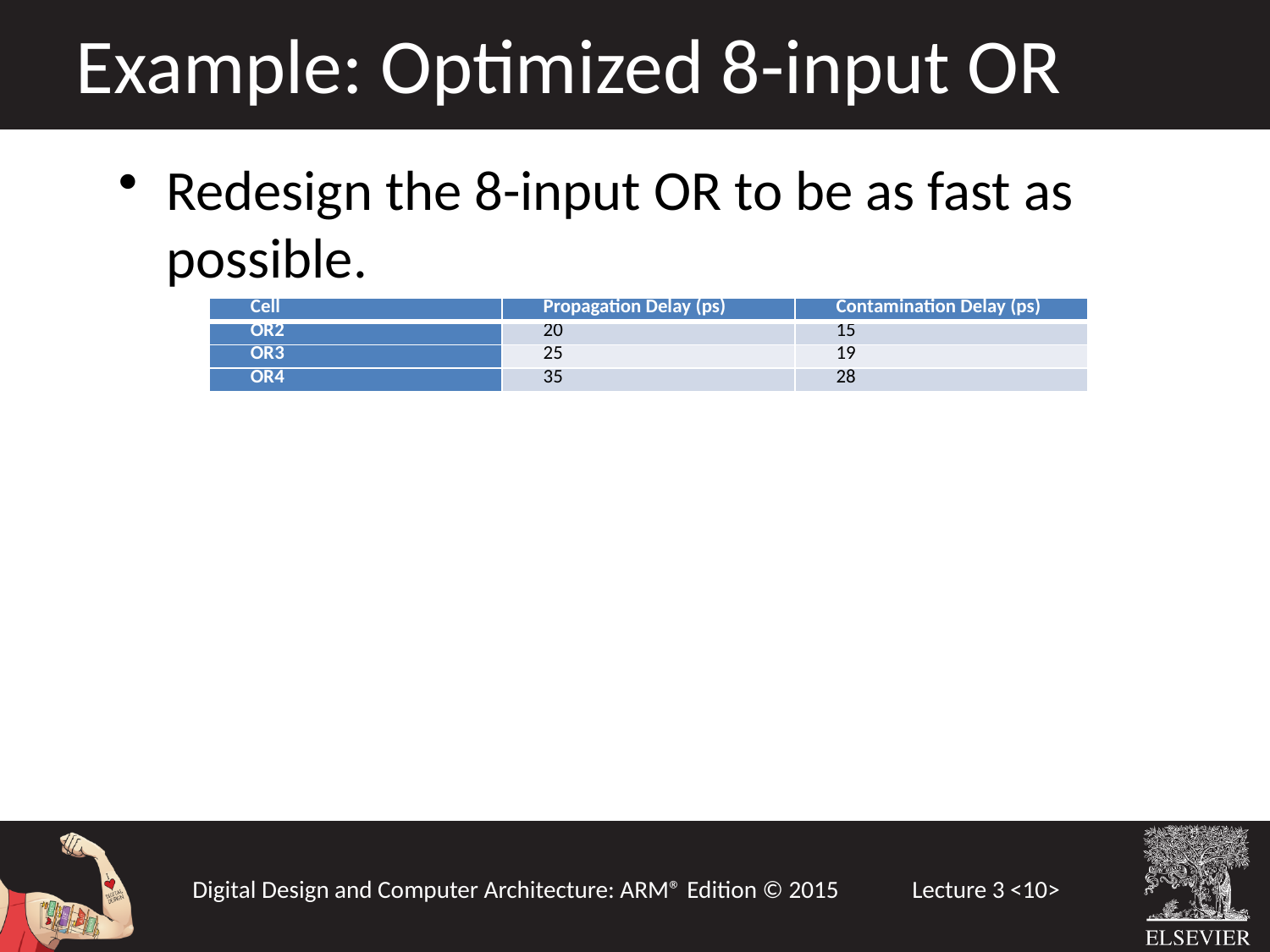

Example: Optimized 8-input OR
Redesign the 8-input OR to be as fast as possible.

| Cell | Propagation Delay (ps) | Contamination Delay (ps) |
| --- | --- | --- |
| OR2 | 20 | 15 |
| OR3 | 25 | 19 |
| OR4 | 35 | 28 |